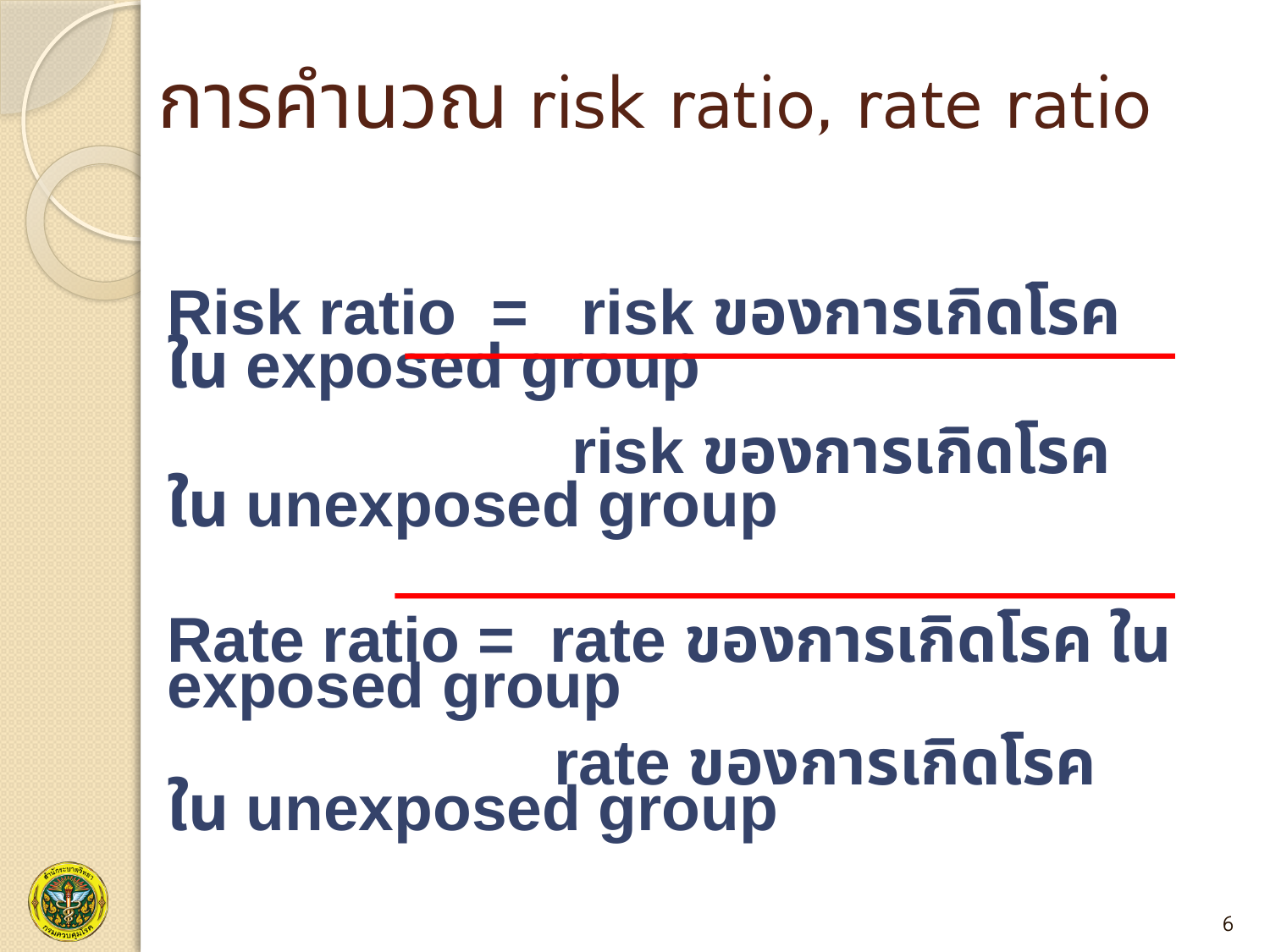

# การคำนวณ risk ratio, rate ratio
Risk ratio  =   risk ของการเกิดโรค ใน exposed group
                       risk ของการเกิดโรค ใน unexposed group

Rate ratio =  rate ของการเกิดโรค ใน exposed group
                      rate ของการเกิดโรค ใน unexposed group

6